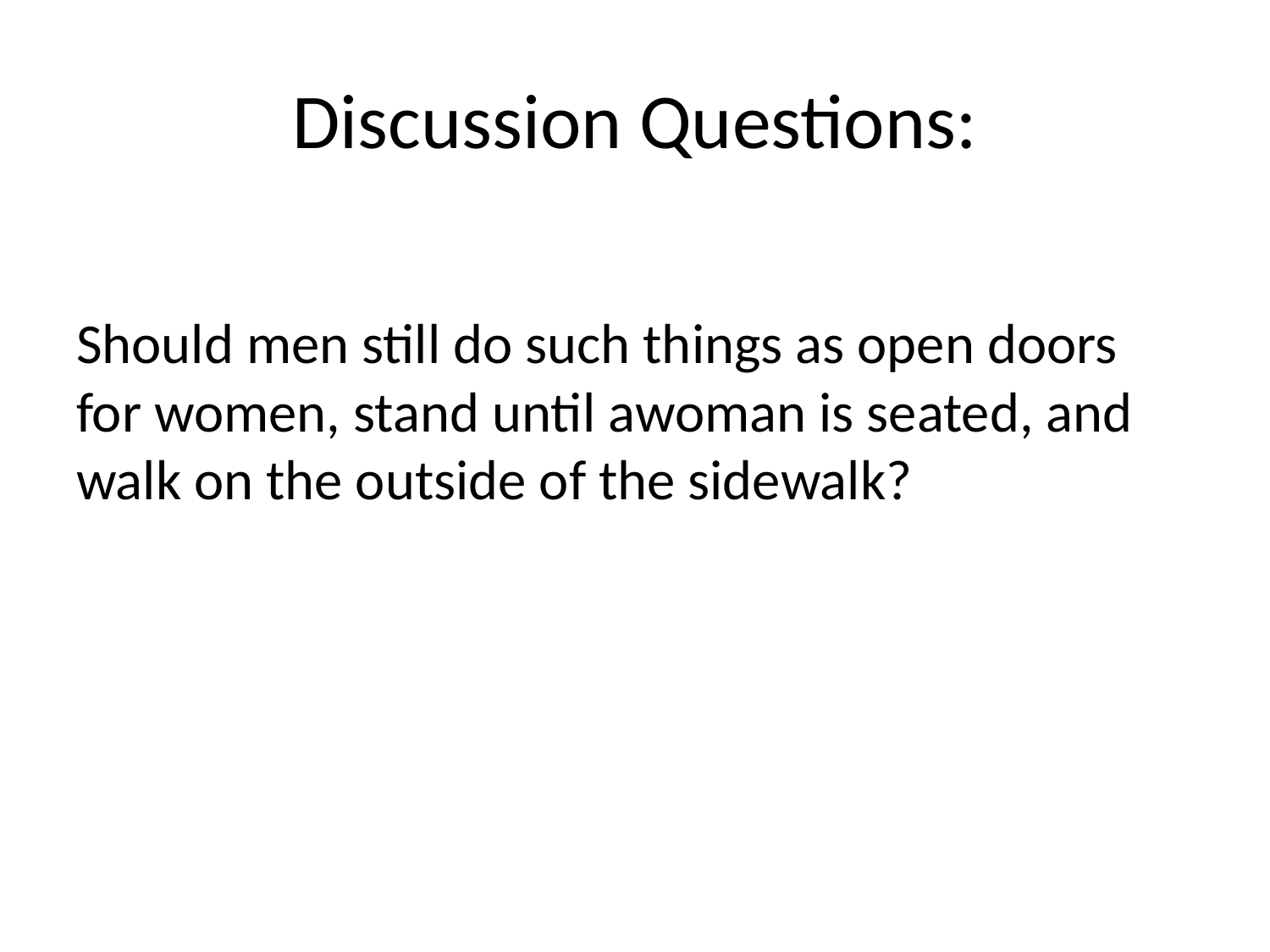

# Discussion Questions:

Should men still do such things as open doors for women, stand until a woman is seated, and walk on the outside of the sidewalk?